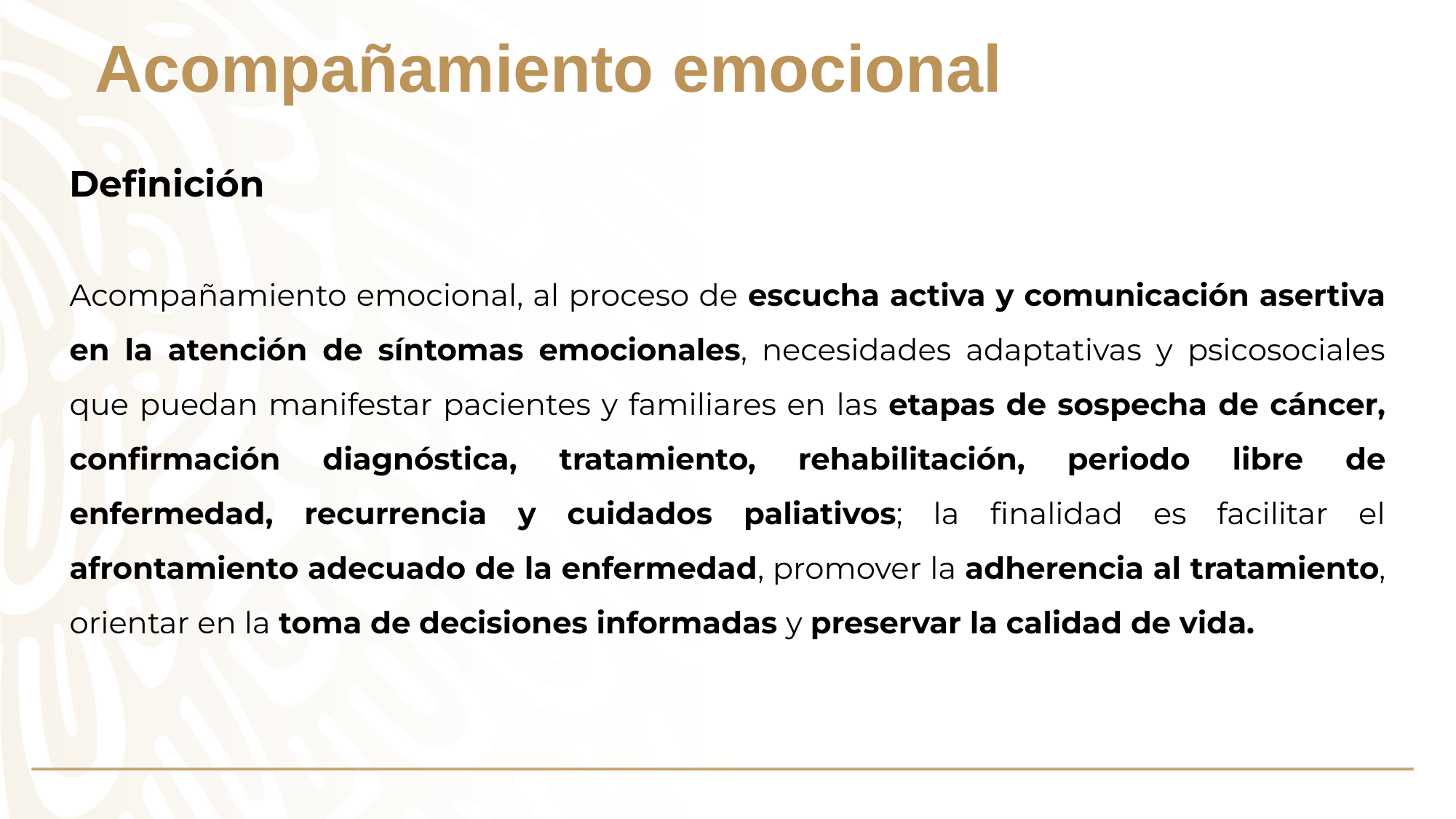

# Acompañamiento emocional
Definición
Acompañamiento emocional, al proceso de escucha activa y comunicación asertiva en la atención de síntomas emocionales, necesidades adaptativas y psicosociales que puedan manifestar pacientes y familiares en las etapas de sospecha de cáncer, confirmación diagnóstica, tratamiento, rehabilitación, periodo libre de enfermedad, recurrencia y cuidados paliativos; la finalidad es facilitar el afrontamiento adecuado de la enfermedad, promover la adherencia al tratamiento, orientar en la toma de decisiones informadas y preservar la calidad de vida.